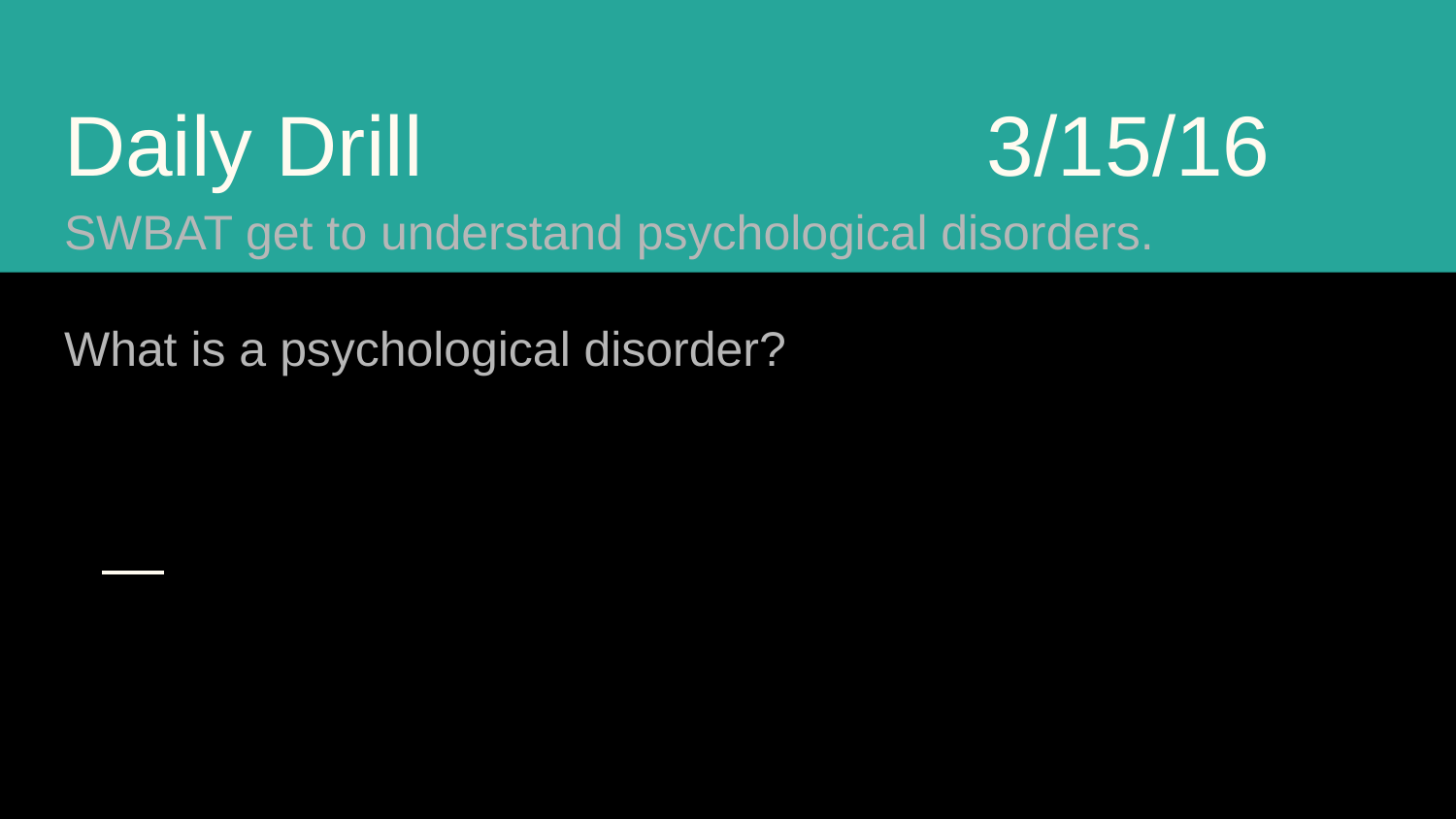

# Daily Drill                        3/15/16
SWBAT get to understand psychological disorders.

What is a psychological disorder?